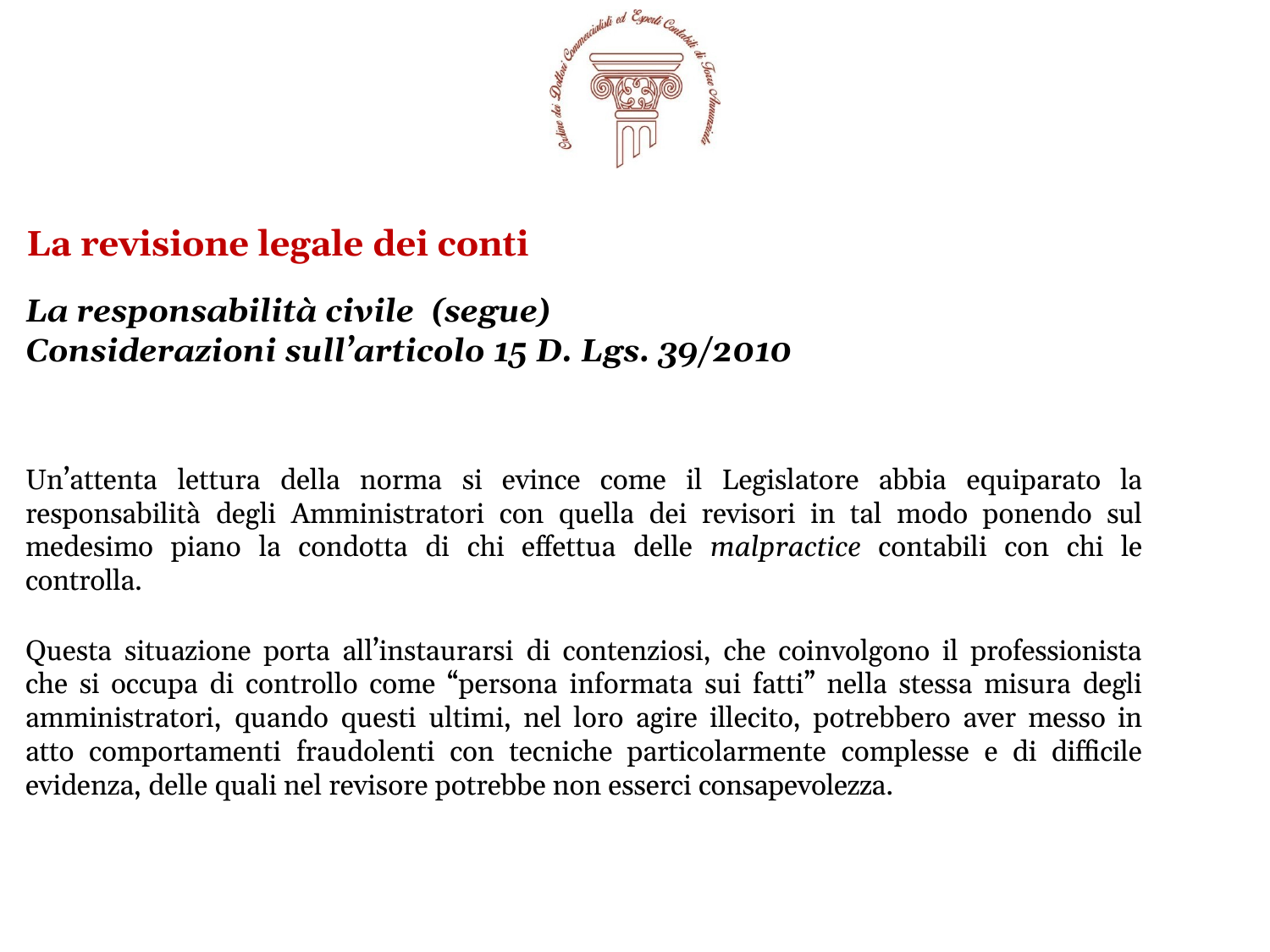

# La revisione legale dei conti
La responsabilità civile (segue)
Considerazioni sull’articolo 15 D. Lgs. 39/2010
Un’attenta  lettura  della  norma  si  evince  come  il  Legislatore  abbia  equiparato  la responsabilità degli Amministratori con quella dei revisori in tal modo ponendo sul medesimo  piano  la  condotta  di  chi  effettua  delle  malpractice  contabili  con  chi  le controlla.

Questa situazione porta all’instaurarsi di contenziosi, che coinvolgono il professionista che si occupa di controllo come “persona informata sui fatti” nella stessa misura degli amministratori, quando questi ultimi, nel loro agire illecito, potrebbero aver messo in atto comportamenti fraudolenti con tecniche particolarmente complesse e di difficile evidenza, delle quali nel revisore potrebbe non esserci consapevolezza.